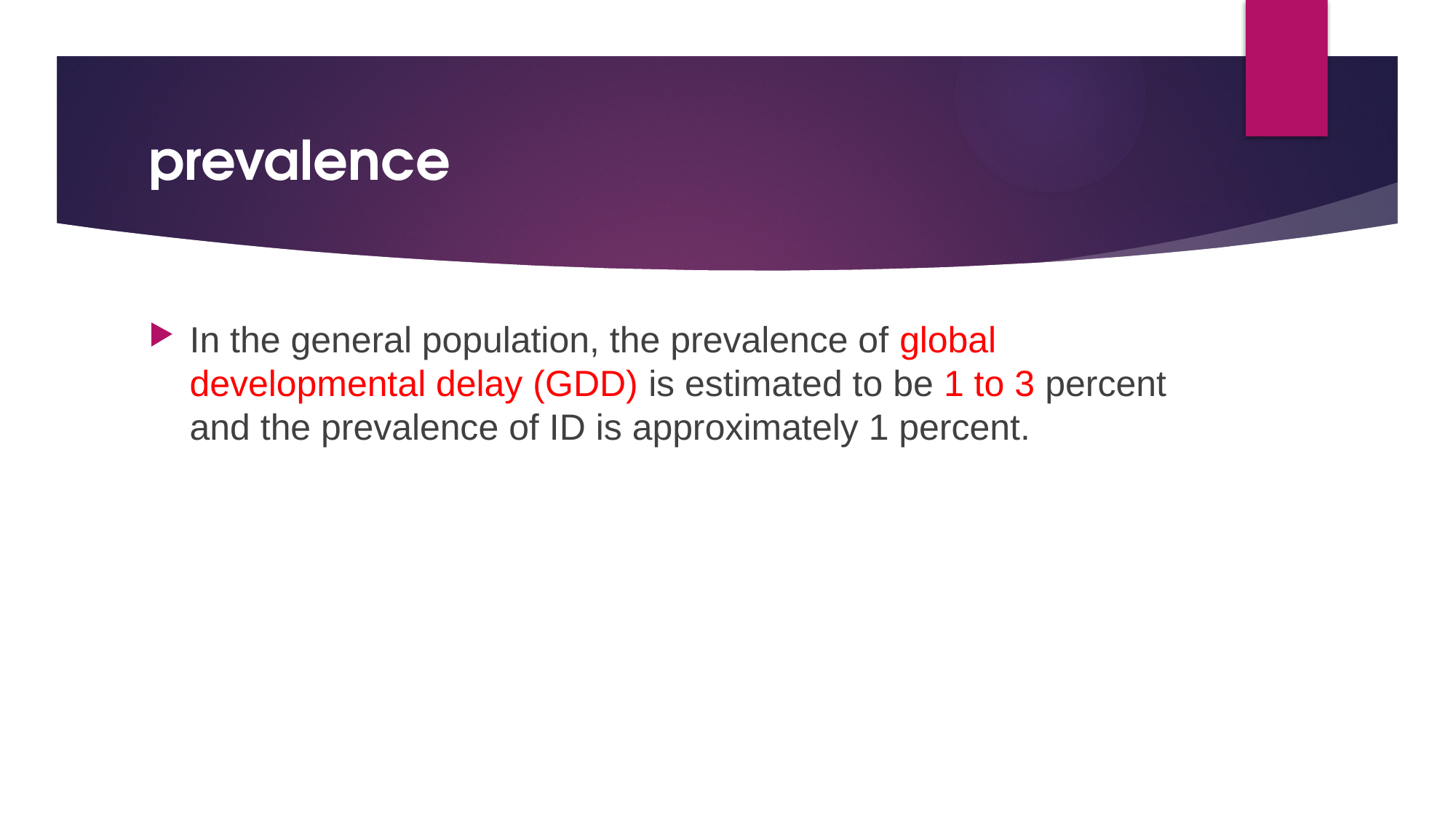

# prevalence
In the general population, the prevalence of global developmental delay (GDD) is estimated to be 1 to 3 percent and the prevalence of ID is approximately 1 percent.